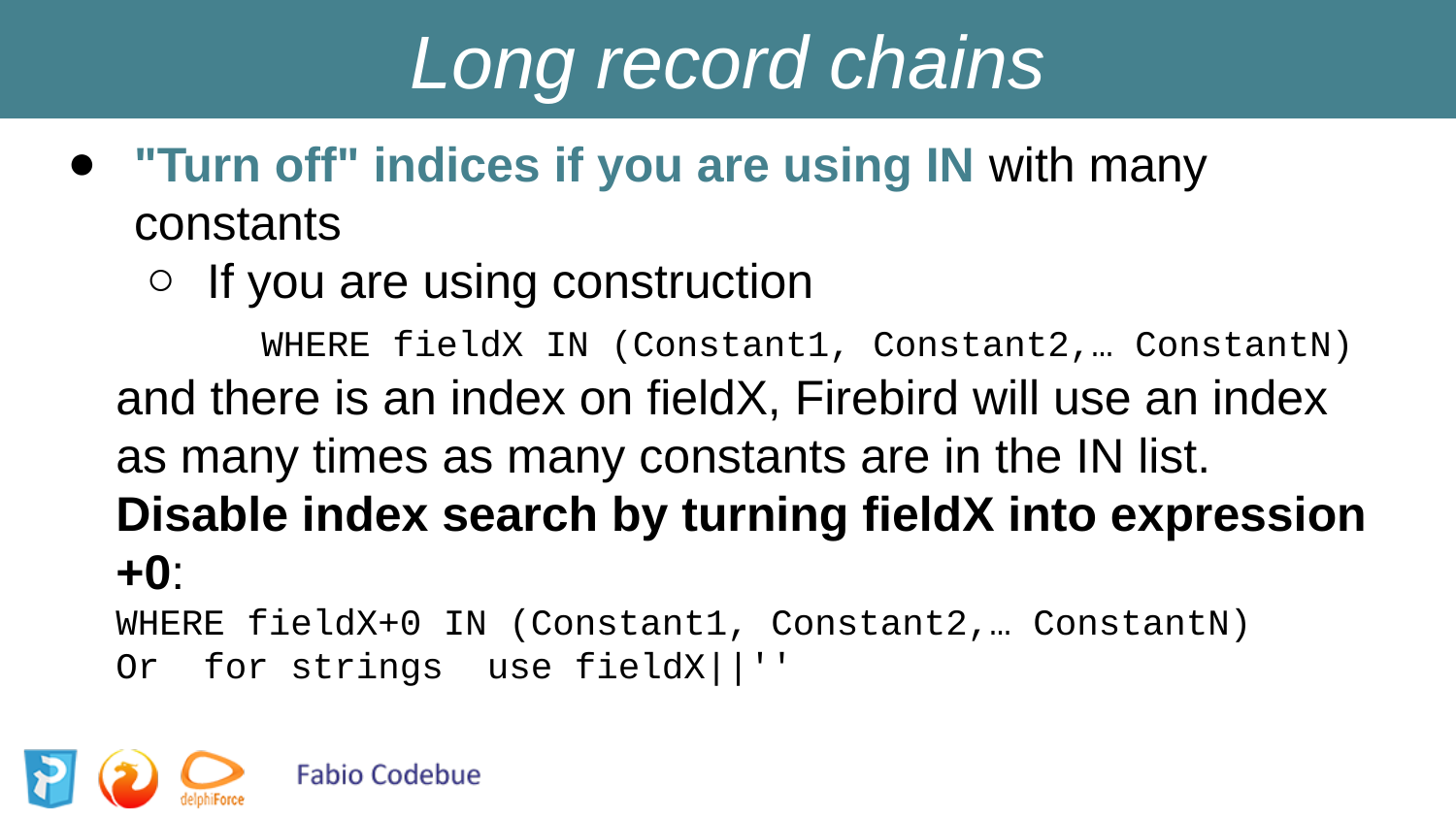

Long record chains
"Turn off" indices if you are using IN with many constants
If you are using construction
	WHERE fieldX IN (Constant1, Constant2,… ConstantN)
and there is an index on fieldX, Firebird will use an index as many times as many constants are in the IN list.
Disable index search by turning fieldX into expression +0:
WHERE fieldX+0 IN (Constant1, Constant2,… ConstantN)
Or  for strings  use fieldX||''